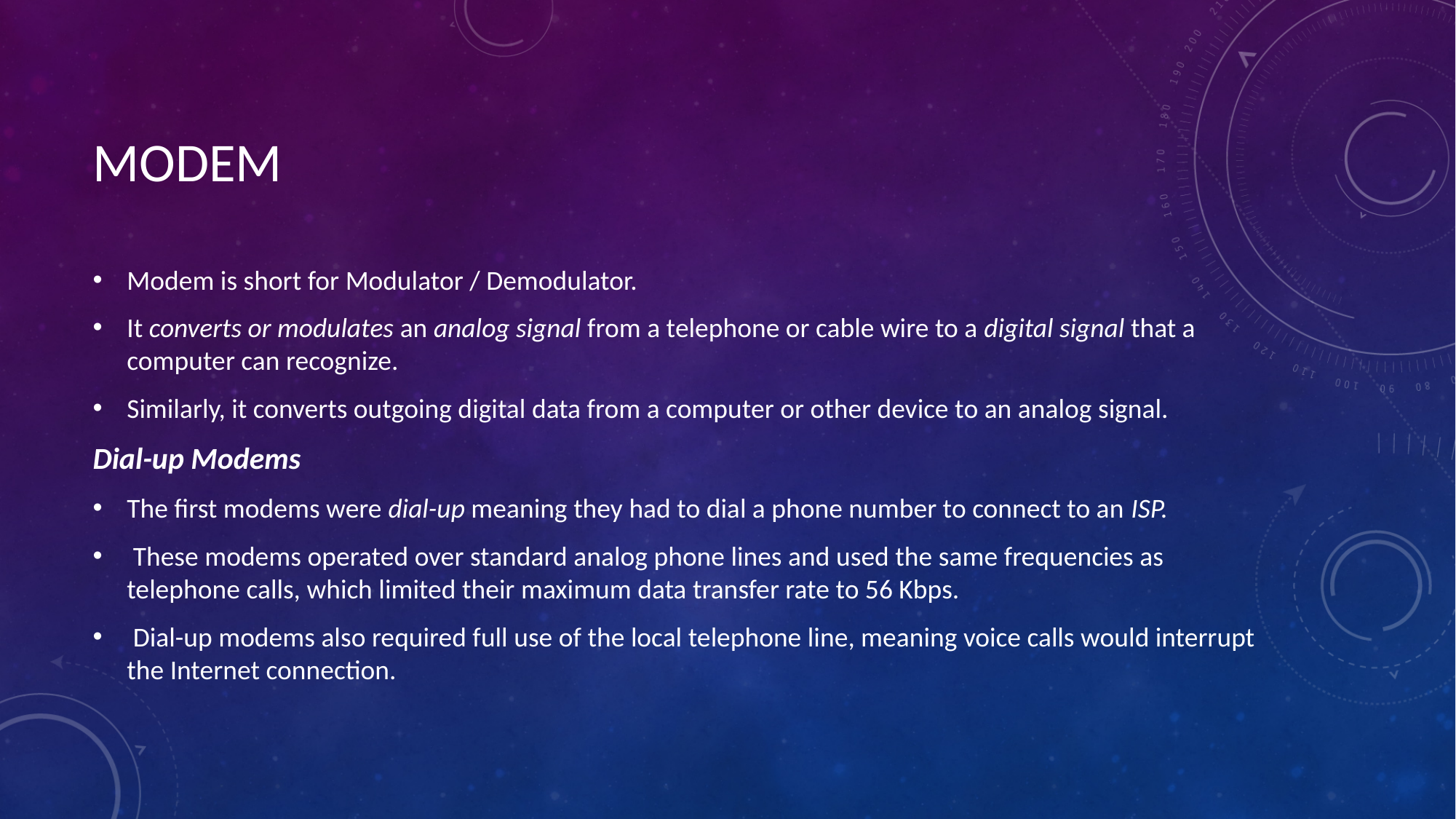

# MODEM
Modem is short for Modulator / Demodulator.
It converts or modulates an analog signal from a telephone or cable wire to a digital signal that a computer can recognize.
Similarly, it converts outgoing digital data from a computer or other device to an analog signal.
Dial-up Modems
The first modems were dial-up meaning they had to dial a phone number to connect to an ISP.
 These modems operated over standard analog phone lines and used the same frequencies as telephone calls, which limited their maximum data transfer rate to 56 Kbps.
 Dial-up modems also required full use of the local telephone line, meaning voice calls would interrupt the Internet connection.